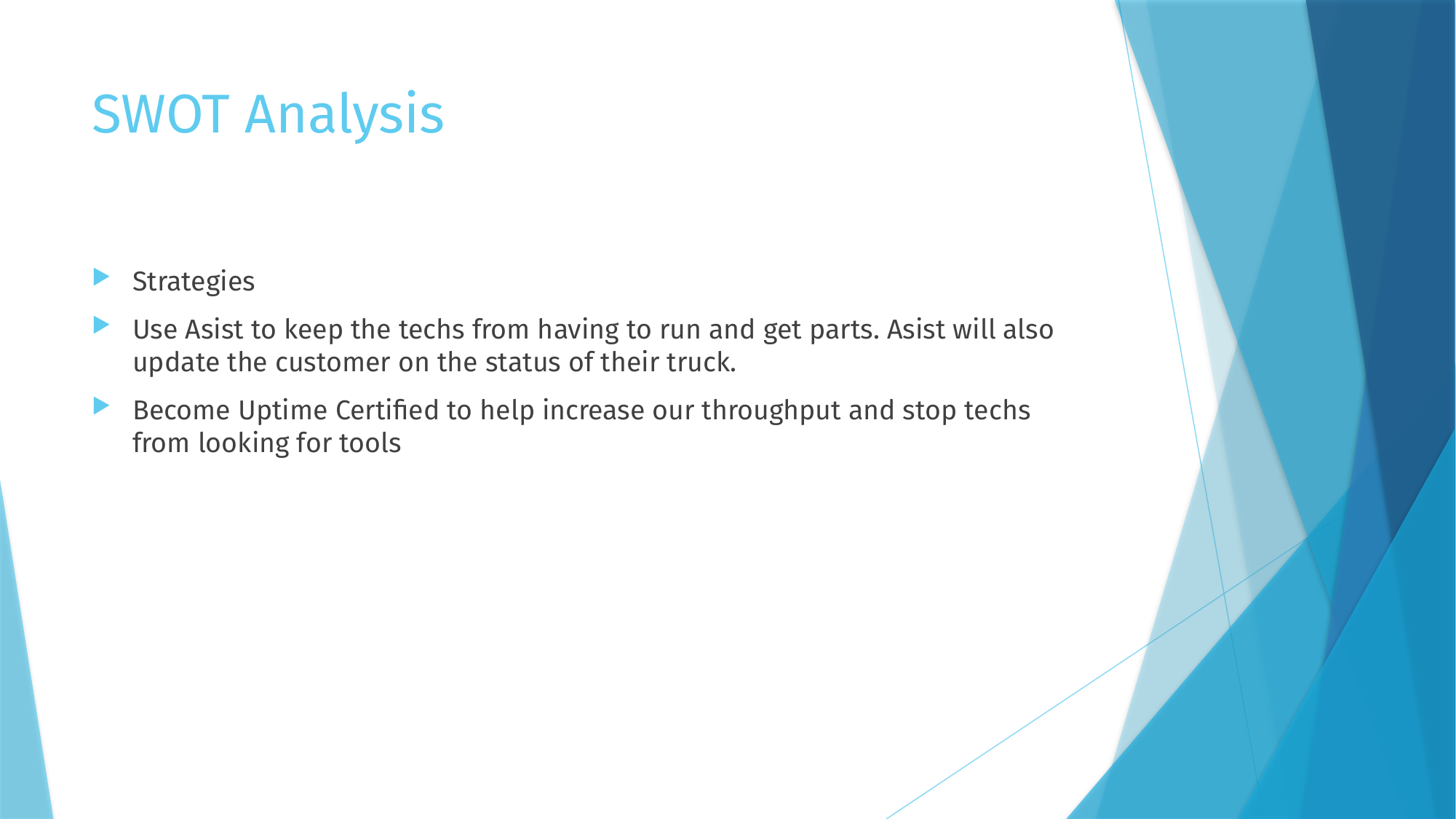

# SWOT Analysis
Strategies
Use Asist to keep the techs from having to run and get parts. Asist will also update the customer on the status of their truck.
Become Uptime Certified to help increase our throughput and stop techs from looking for tools